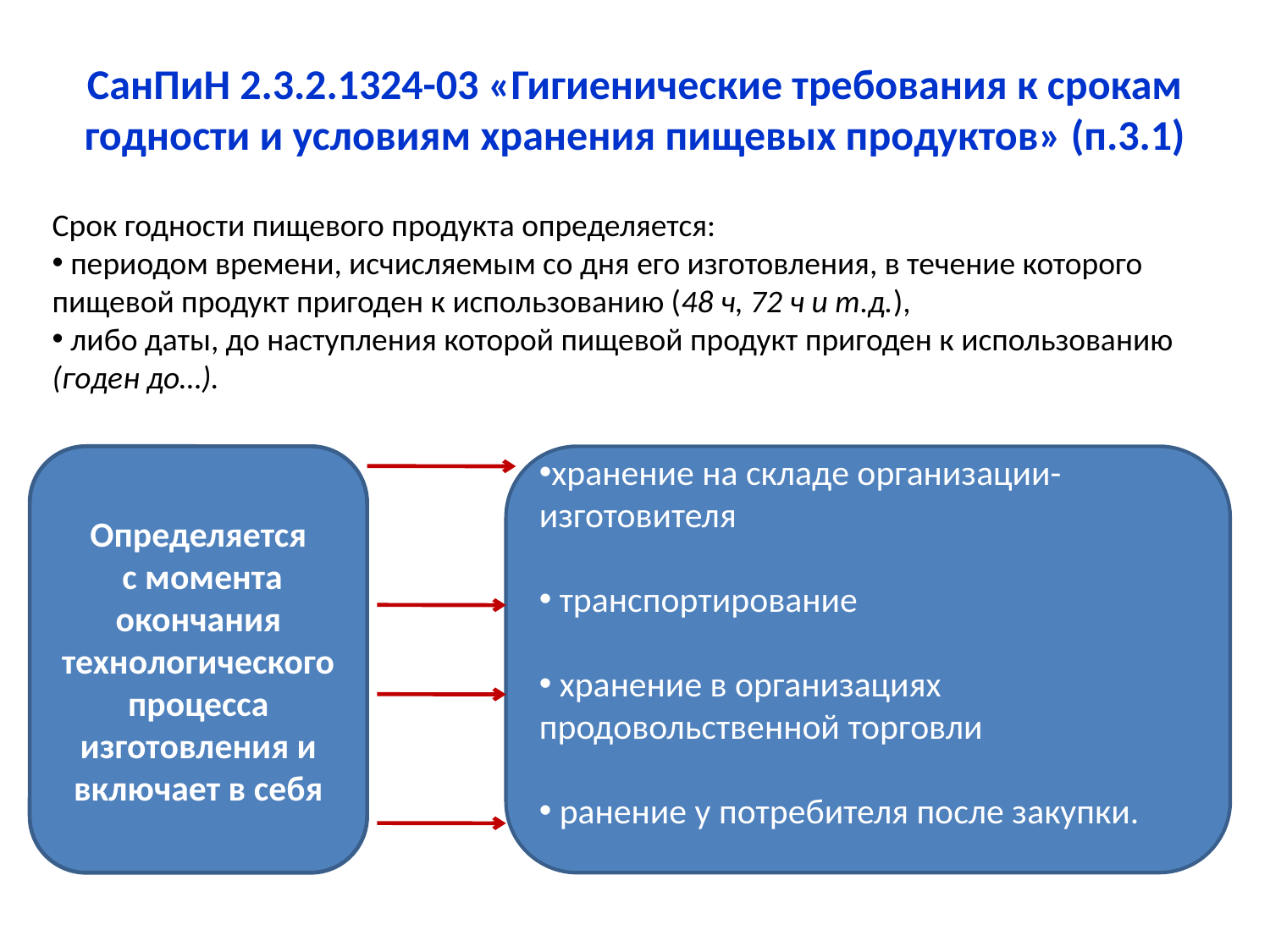

# СанПиН 2.3.2.1324-03 «Гигиенические требования к срокам годности и условиям хранения пищевых продуктов» (п.3.1)

Срок годности пищевого продукта определяется:
 периодом времени, исчисляемым со дня его изготовления, в течение которого пищевой продукт пригоден к использованию (48 ч, 72 ч и т.д.),
 либо даты, до наступления которой пищевой продукт пригоден к использованию (годен до…).

Определяется
 с момента окончания технологического процесса изготовления и включает в себя
хранение на складе организации-изготовителя

 транспортирование

 хранение в организациях продовольственной торговли

 ранение у потребителя после закупки.